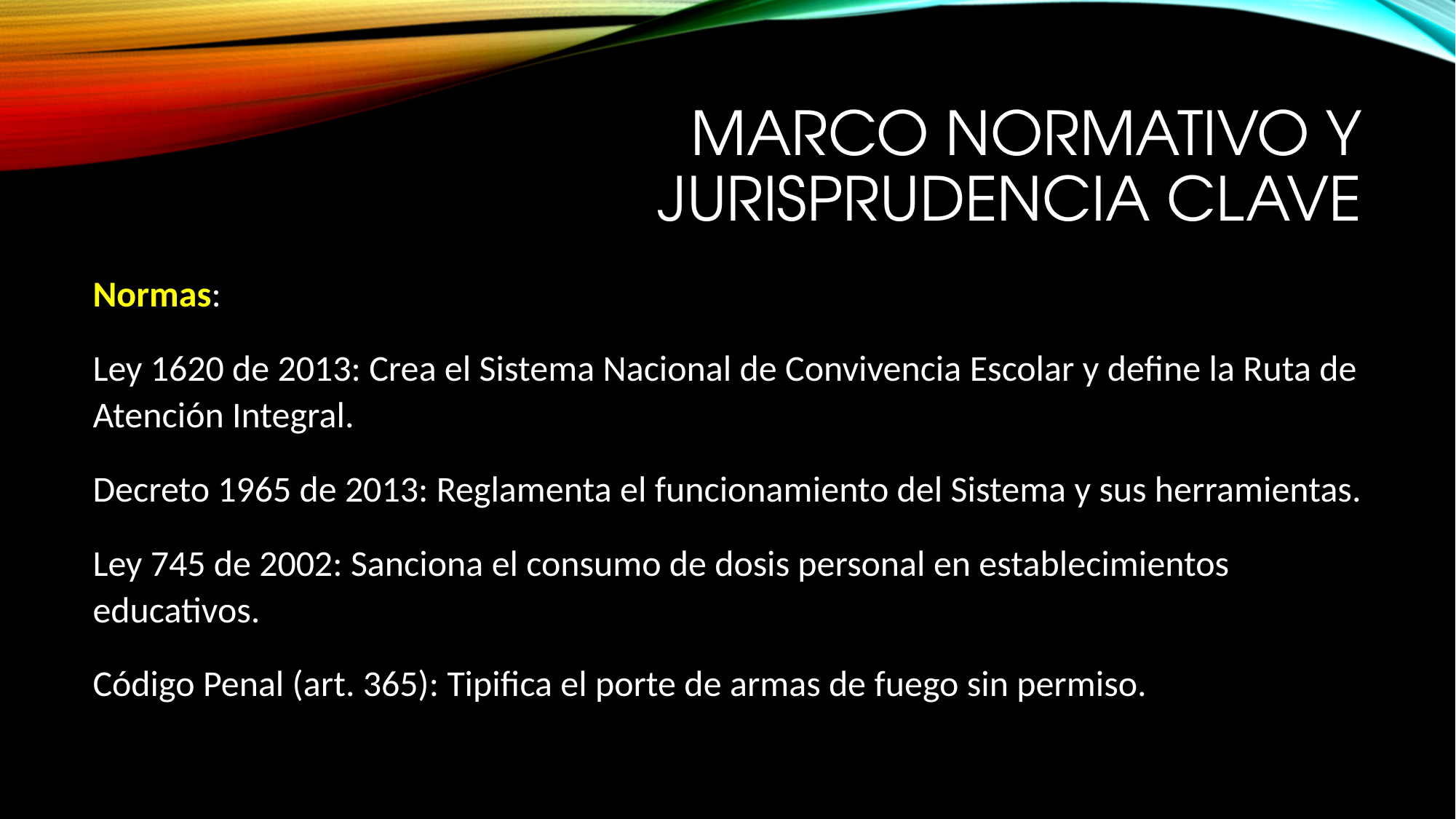

# Marco Normativo y Jurisprudencia Clave
Normas:
Ley 1620 de 2013: Crea el Sistema Nacional de Convivencia Escolar y define la Ruta de Atención Integral.
Decreto 1965 de 2013: Reglamenta el funcionamiento del Sistema y sus herramientas.
Ley 745 de 2002: Sanciona el consumo de dosis personal en establecimientos educativos.
Código Penal (art. 365): Tipifica el porte de armas de fuego sin permiso.